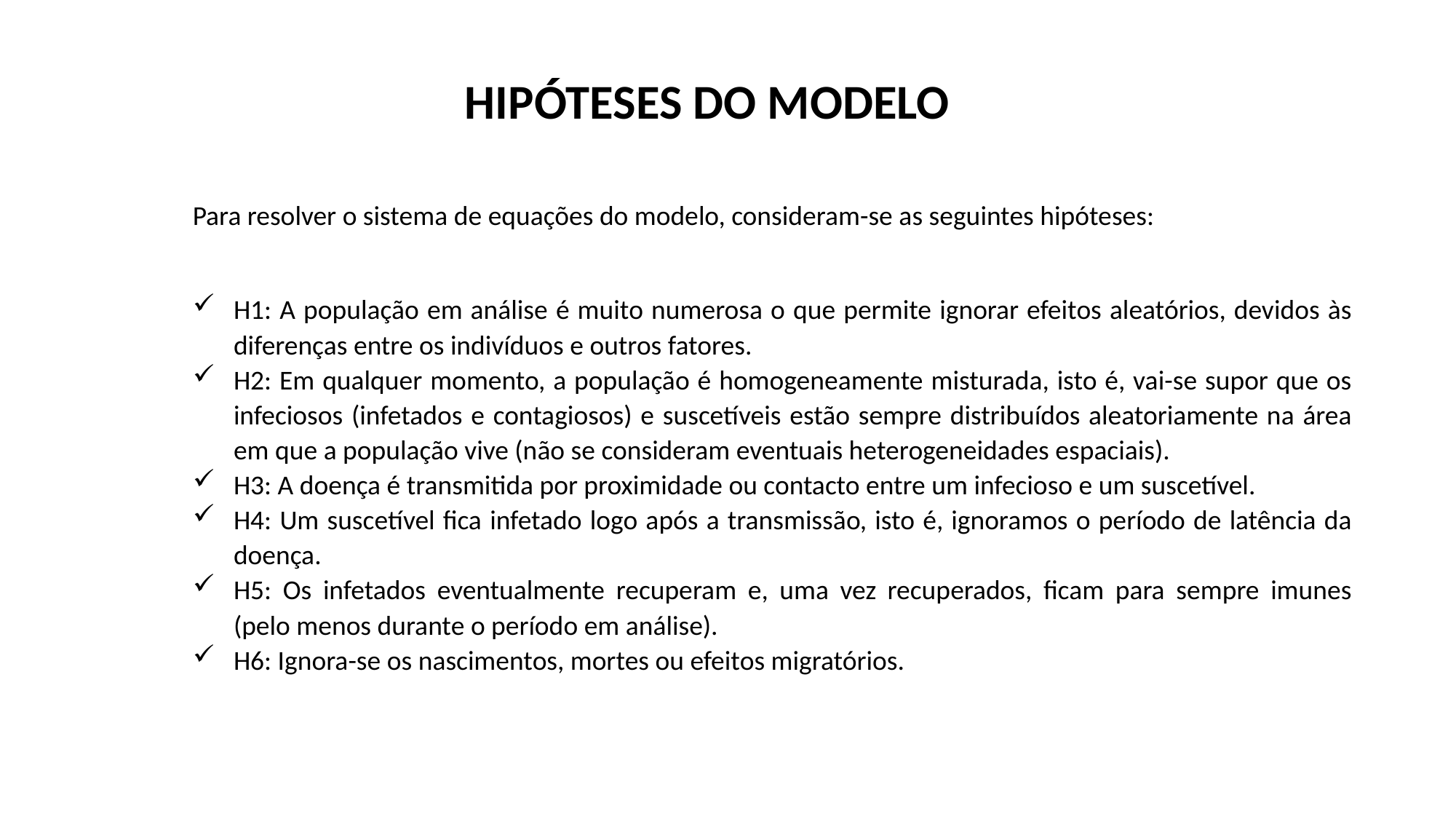

HIPÓTESES DO MODELO
Para resolver o sistema de equações do modelo, consideram-se as seguintes hipóteses:

H1: A população em análise é muito numerosa o que permite ignorar efeitos aleatórios, devidos às diferenças entre os indivíduos e outros fatores.
H2: Em qualquer momento, a população é homogeneamente misturada, isto é, vai-se supor que os infeciosos (infetados e contagiosos) e suscetíveis estão sempre distribuídos aleatoriamente na área em que a população vive (não se consideram eventuais heterogeneidades espaciais).
H3: A doença é transmitida por proximidade ou contacto entre um infecioso e um suscetível.
H4: Um suscetível fica infetado logo após a transmissão, isto é, ignoramos o período de latência da doença.
H5: Os infetados eventualmente recuperam e, uma vez recuperados, ficam para sempre imunes (pelo menos durante o período em análise).
H6: Ignora-se os nascimentos, mortes ou efeitos migratórios.